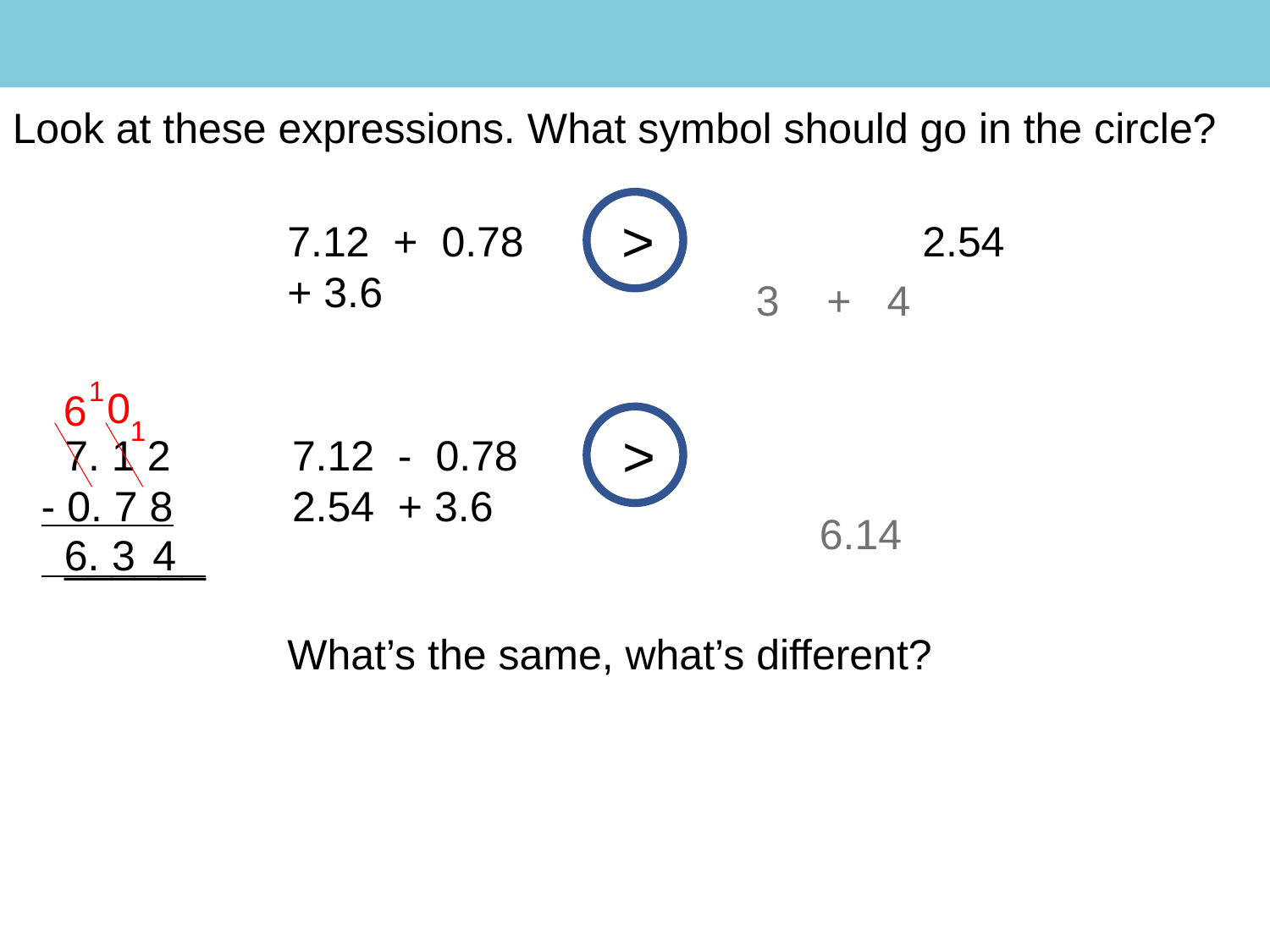

Look at these expressions. What symbol should go in the circle?

>
7.12  +  0.78                  		2.54  + 3.6
3    +   4
1
0
6
1

>
  7. 1 2
- 0. 7 8
  ______
7.12  -  0.78                   		2.54  + 3.6
6.14
6.
3
4
What’s the same, what’s different?